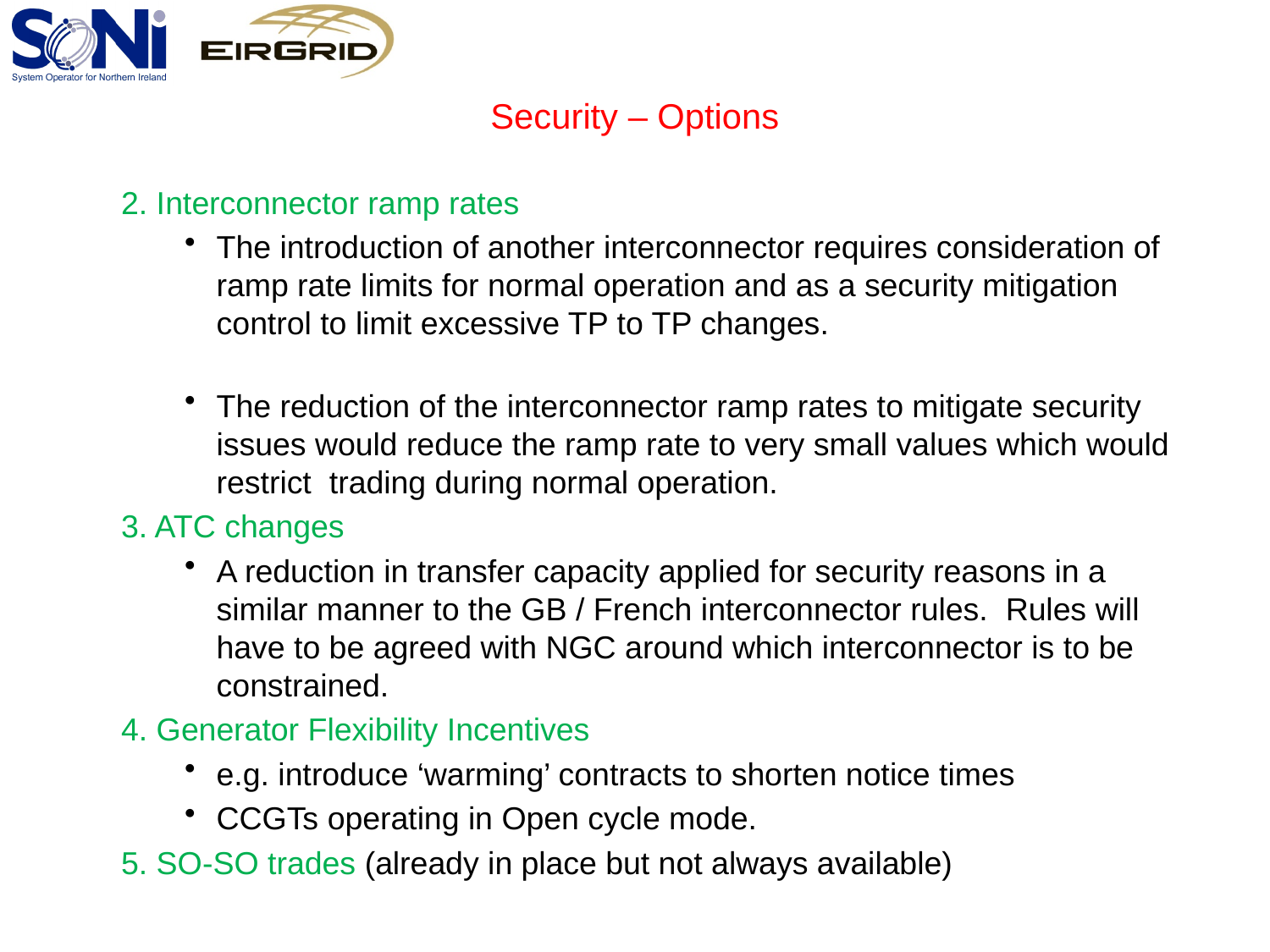

# Security – Options
2. Interconnector ramp rates
The introduction of another interconnector requires consideration of  ramp rate limits for normal operation and as a security mitigation control to limit excessive TP to TP changes.
The reduction of the interconnector ramp rates to mitigate security issues would reduce the ramp rate to very small values which would restrict  trading during normal operation.
3. ATC changes
A reduction in transfer capacity applied for security reasons in a similar manner to the GB / French interconnector rules.  Rules will have to be agreed with NGC around which interconnector is to be constrained.
4. Generator Flexibility Incentives
e.g. introduce ‘warming’ contracts to shorten notice times
CCGTs operating in Open cycle mode.
5. SO-SO trades (already in place but not always available)